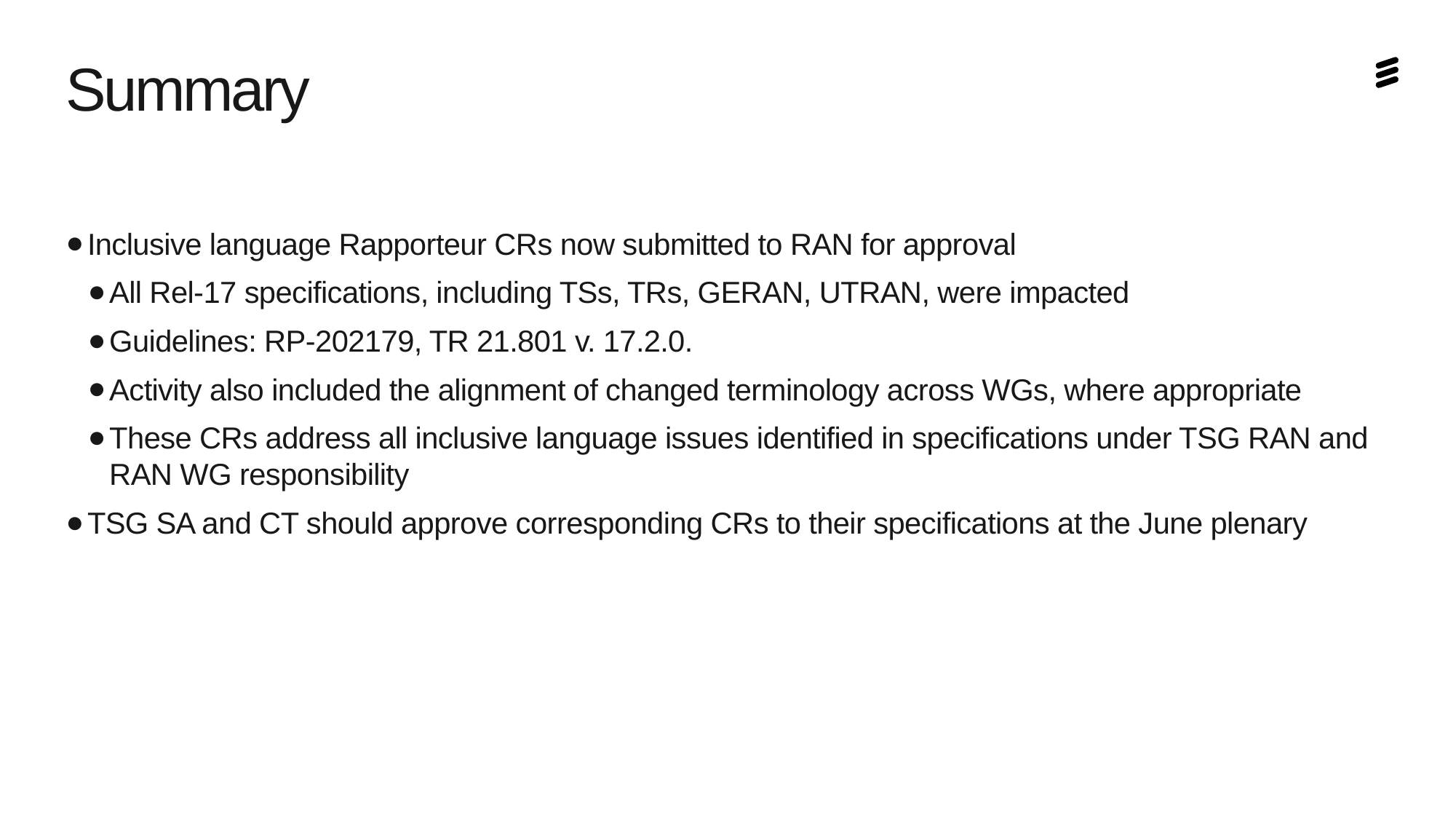

# Summary
Inclusive language Rapporteur CRs now submitted to RAN for approval
All Rel-17 specifications, including TSs, TRs, GERAN, UTRAN, were impacted
Guidelines: RP-202179, TR 21.801 v. 17.2.0.
Activity also included the alignment of changed terminology across WGs, where appropriate
These CRs address all inclusive language issues identified in specifications under TSG RAN and RAN WG responsibility
TSG SA and CT should approve corresponding CRs to their specifications at the June plenary